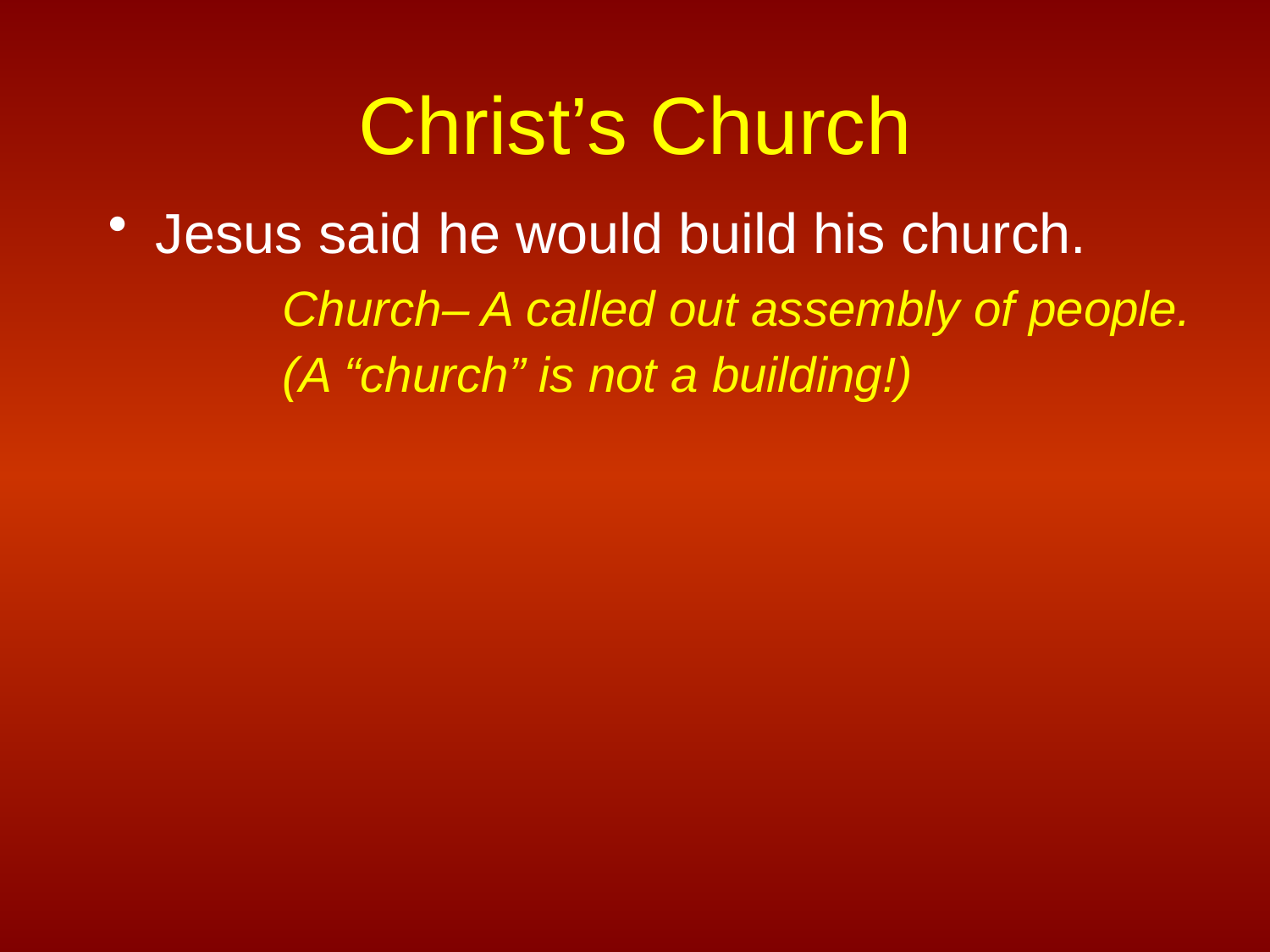

# Christ’s Church
Jesus said he would build his church.
		Church– A called out assembly of people.
		(A “church” is not a building!)